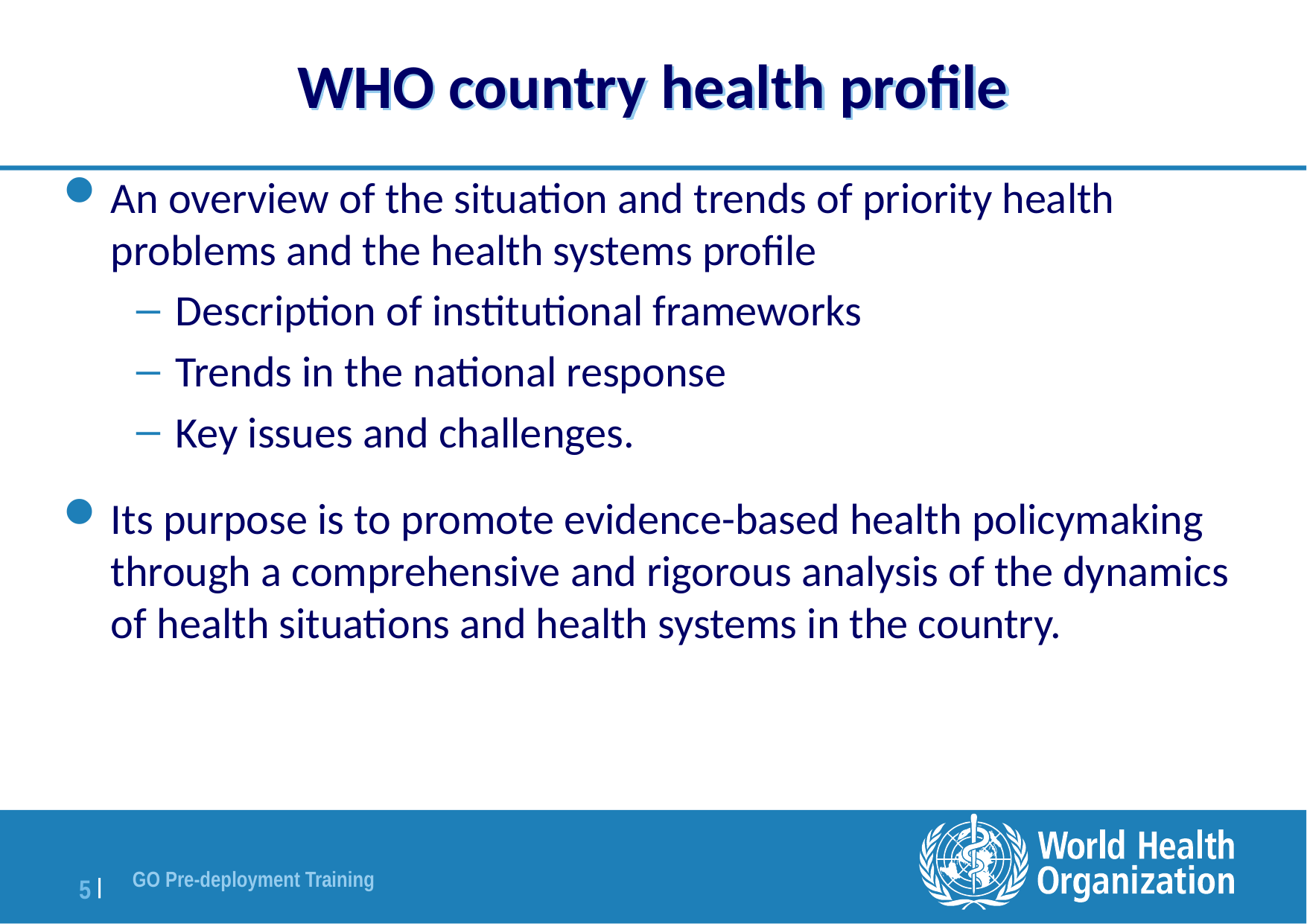

# WHO country health profile
An overview of the situation and trends of priority health problems and the health systems profile
Description of institutional frameworks
Trends in the national response
Key issues and challenges.
Its purpose is to promote evidence-based health policymaking through a comprehensive and rigorous analysis of the dynamics of health situations and health systems in the country.